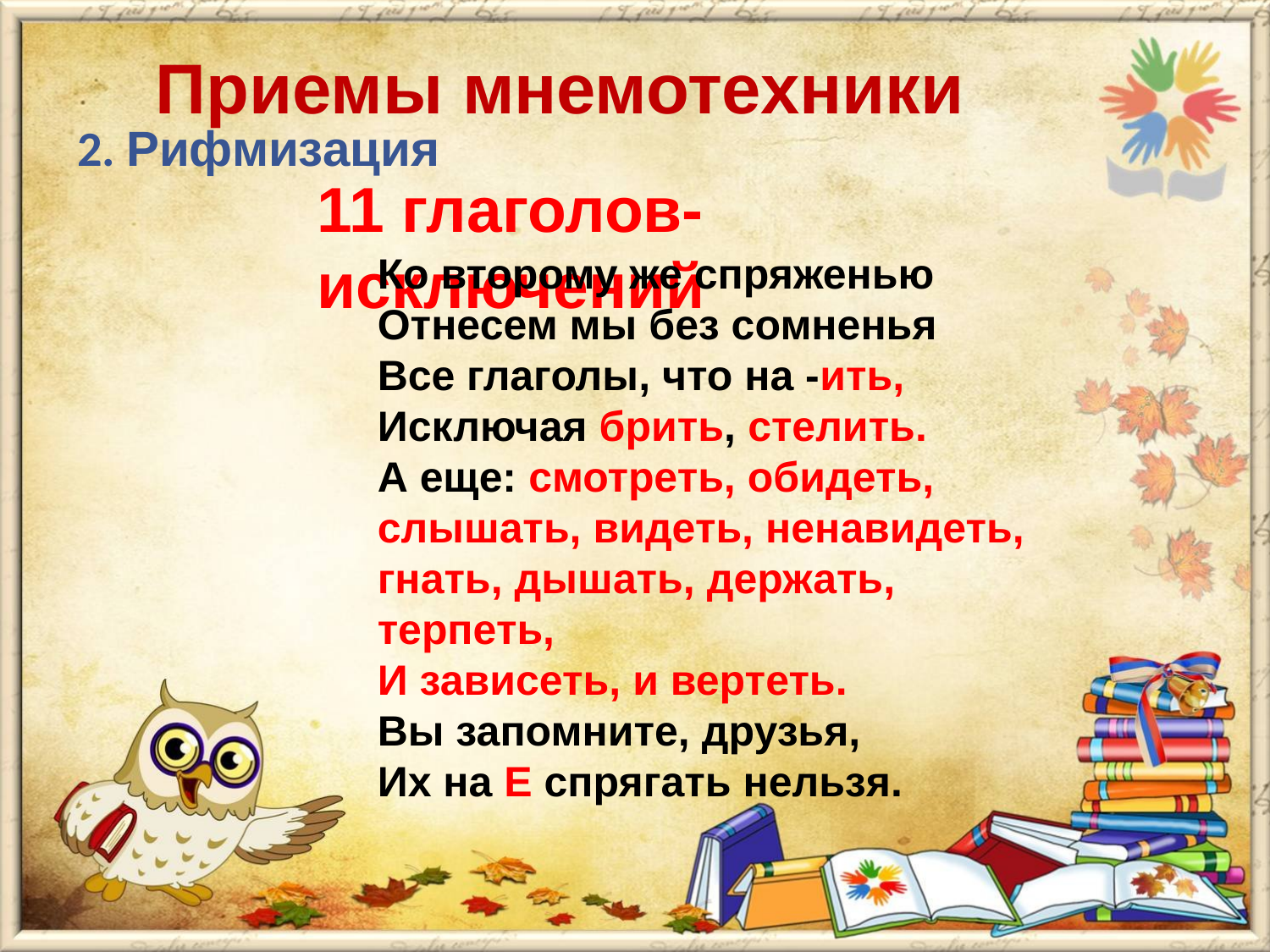

# Приемы мнемотехники
2. Рифмизация
11 глаголов-исключений
Ко второму же спряженью
Отнесем мы без сомненья
Все глаголы, что на -ить,
Исключая брить, стелить.
А еще: смотреть, обидеть,
слышать, видеть, ненавидеть,
гнать, дышать, держать, терпеть,
И зависеть, и вертеть.
Вы запомните, друзья,
Их на Е спрягать нельзя.